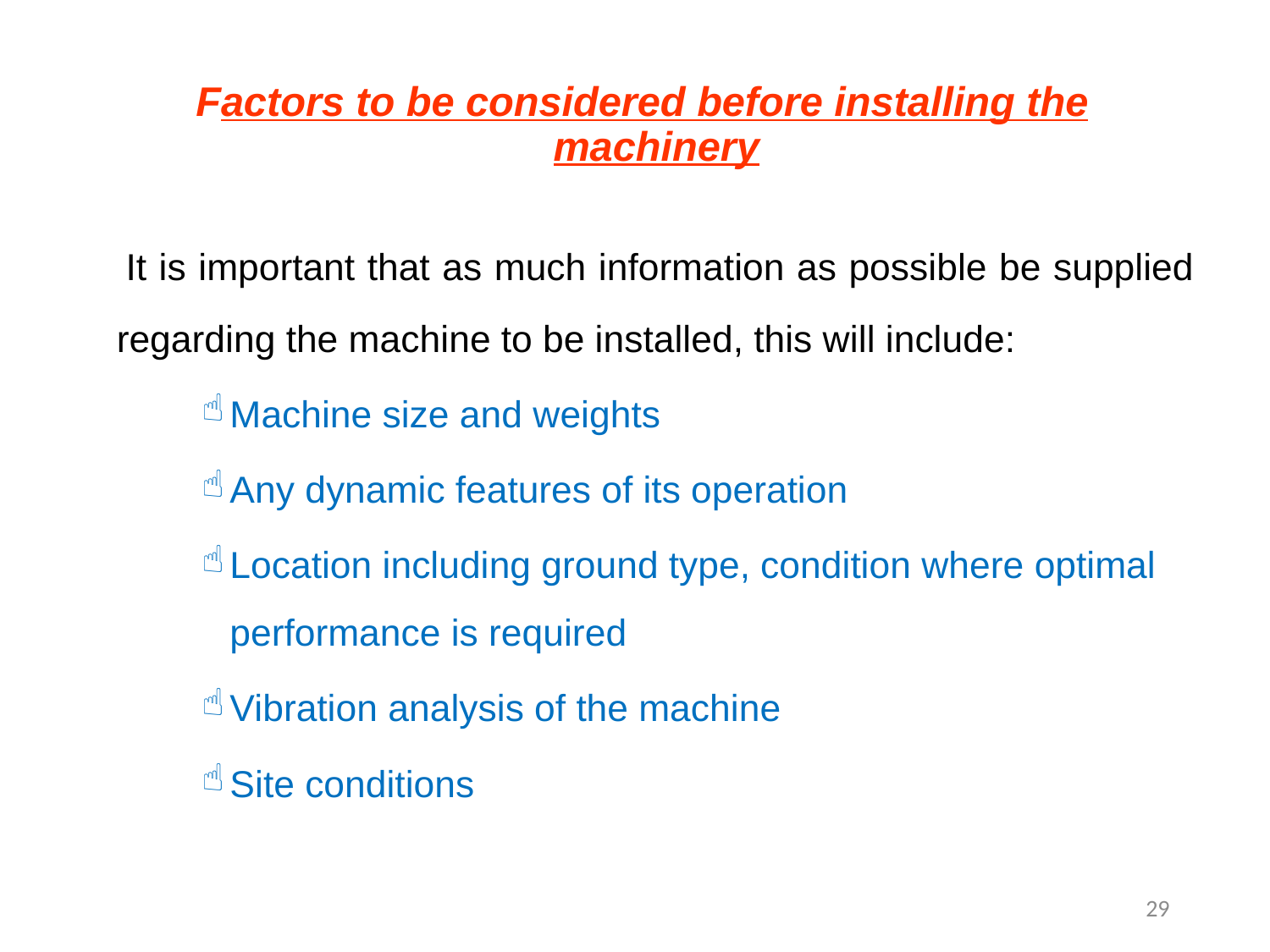

Factors to be considered before installing the machinery

   It is important that as much information as possible be supplied regarding the machine to be installed, this will include:
Machine size and weights
Any dynamic features of its operation
Location including ground type, condition where optimal performance is required
Vibration analysis of the machine
Site conditions
29